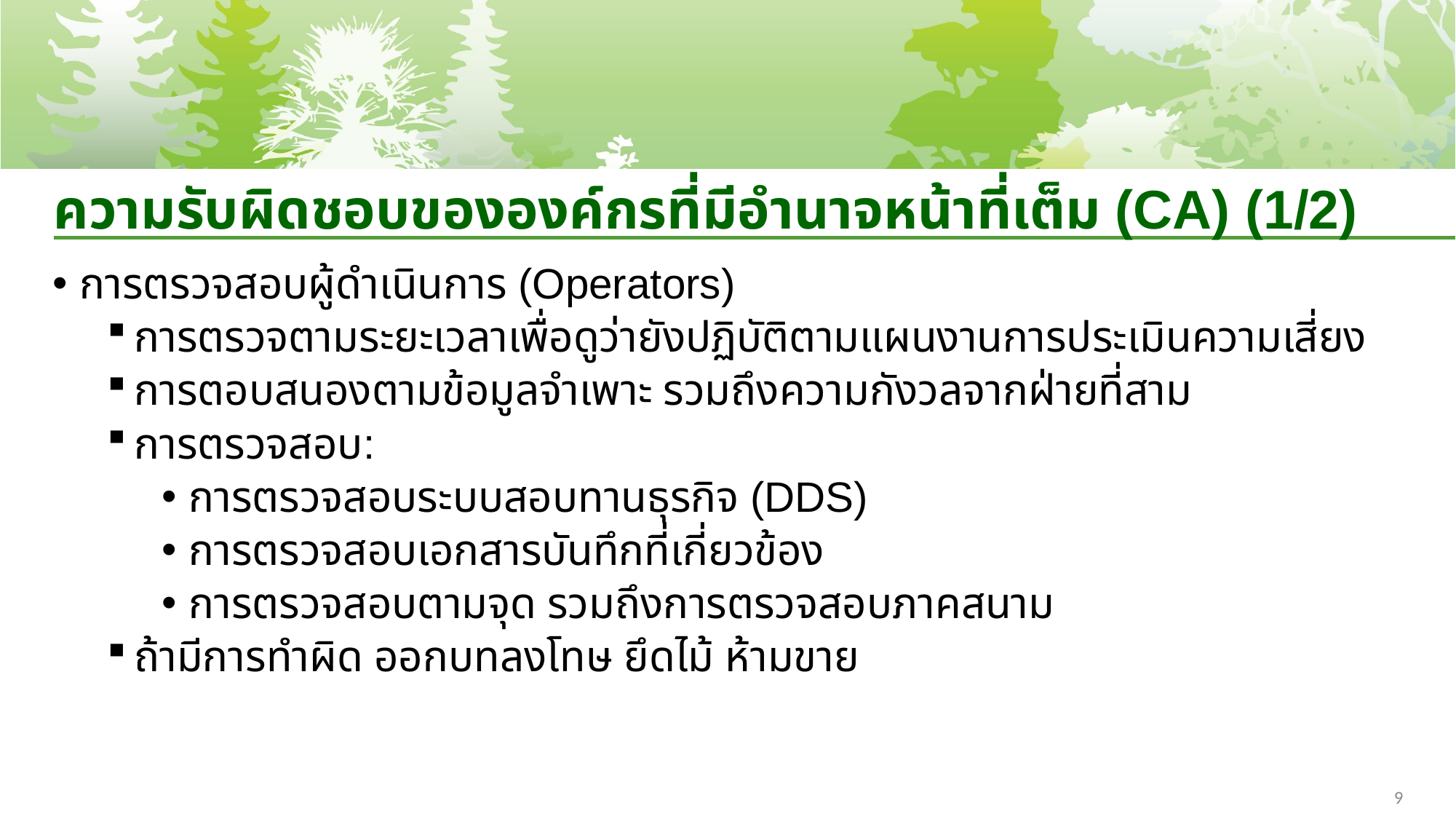

# ความรับผิดชอบขององค์กรที่มีอำนาจหน้าที่เต็ม (CA) (1/2)
การตรวจสอบผู้ดำเนินการ (Operators)
การตรวจตามระยะเวลาเพื่อดูว่ายังปฏิบัติตามแผนงานการประเมินความเสี่ยง
การตอบสนองตามข้อมูลจำเพาะ รวมถึงความกังวลจากฝ่ายที่สาม
การตรวจสอบ:
การตรวจสอบระบบสอบทานธุรกิจ (DDS)
การตรวจสอบเอกสารบันทึกที่เกี่ยวข้อง
การตรวจสอบตามจุด รวมถึงการตรวจสอบภาคสนาม
ถ้ามีการทำผิด ออกบทลงโทษ ยึดไม้ ห้ามขาย

9